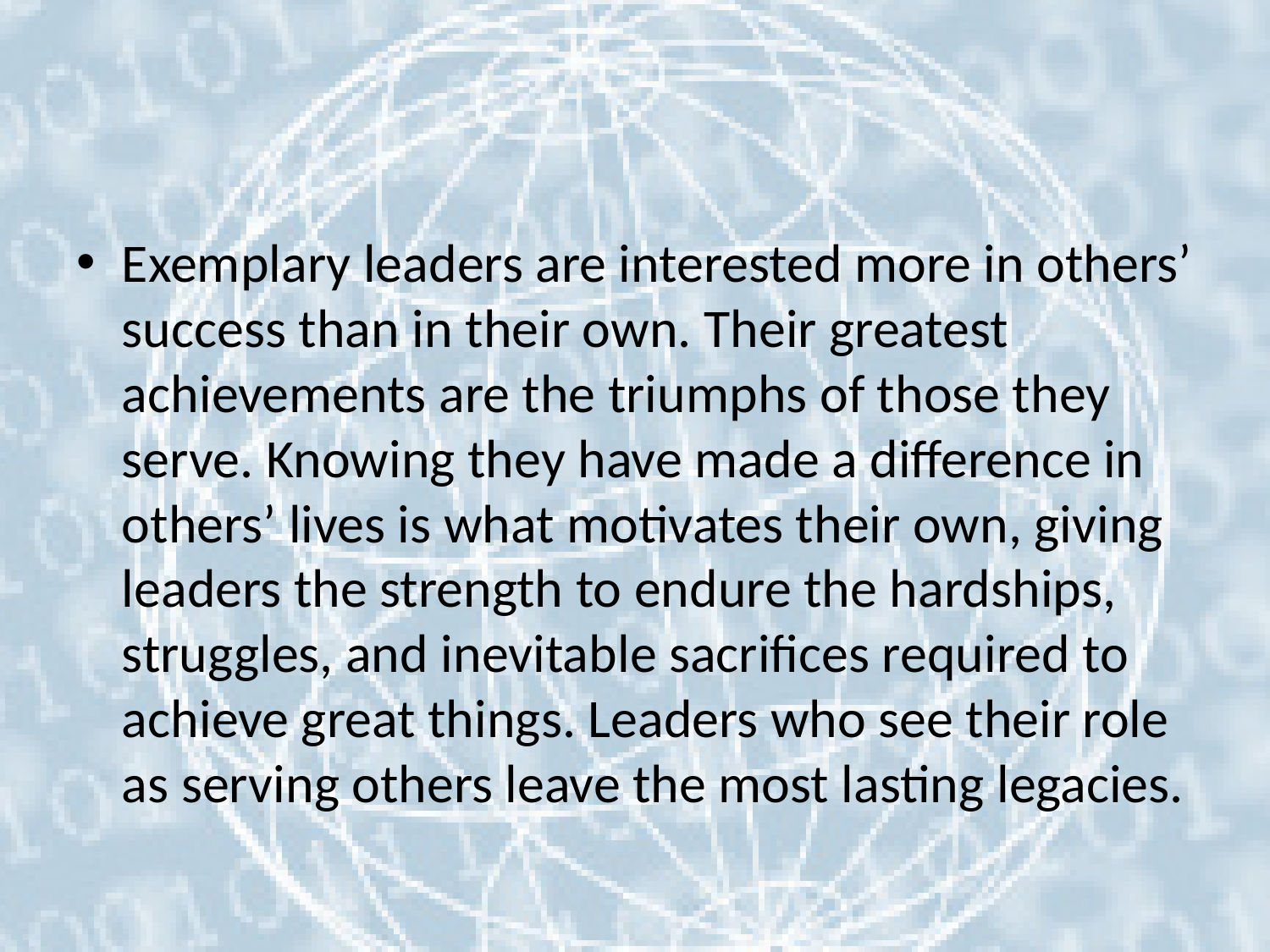

#
Exemplary leaders are interested more in others’ success than in their own. Their greatest achievements are the triumphs of those they serve. Knowing they have made a difference in others’ lives is what motivates their own, giving leaders the strength to endure the hardships, struggles, and inevitable sacrifices required to achieve great things. Leaders who see their role as serving others leave the most lasting legacies.